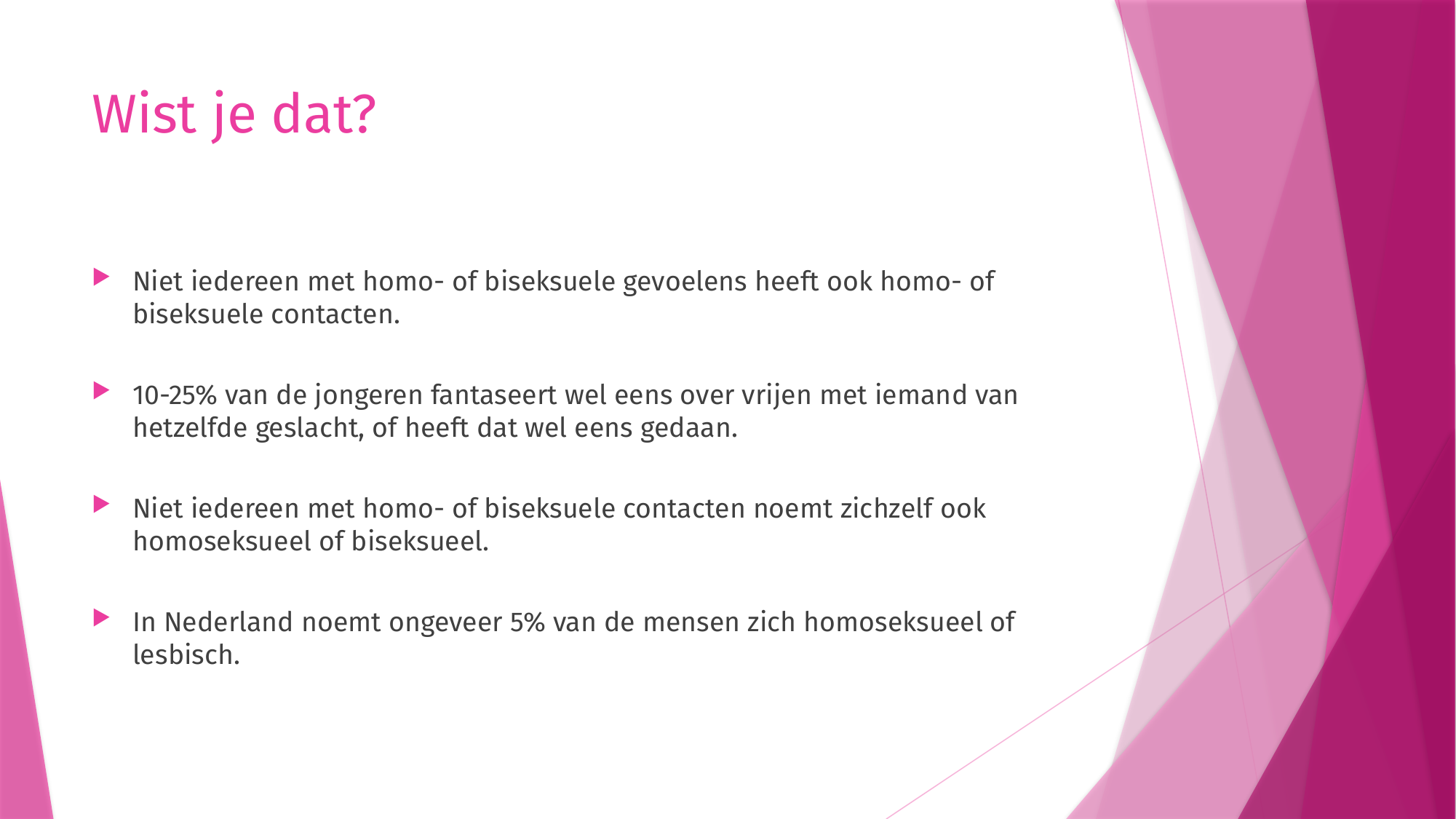

# Wist je dat?
Niet iedereen met homo- of biseksuele gevoelens heeft ook homo- of biseksuele contacten.
10-25% van de jongeren fantaseert wel eens over vrijen met iemand van hetzelfde geslacht, of heeft dat wel eens gedaan.
Niet iedereen met homo- of biseksuele contacten noemt zichzelf ook homoseksueel of biseksueel.
In Nederland noemt ongeveer 5% van de mensen zich homoseksueel of lesbisch.